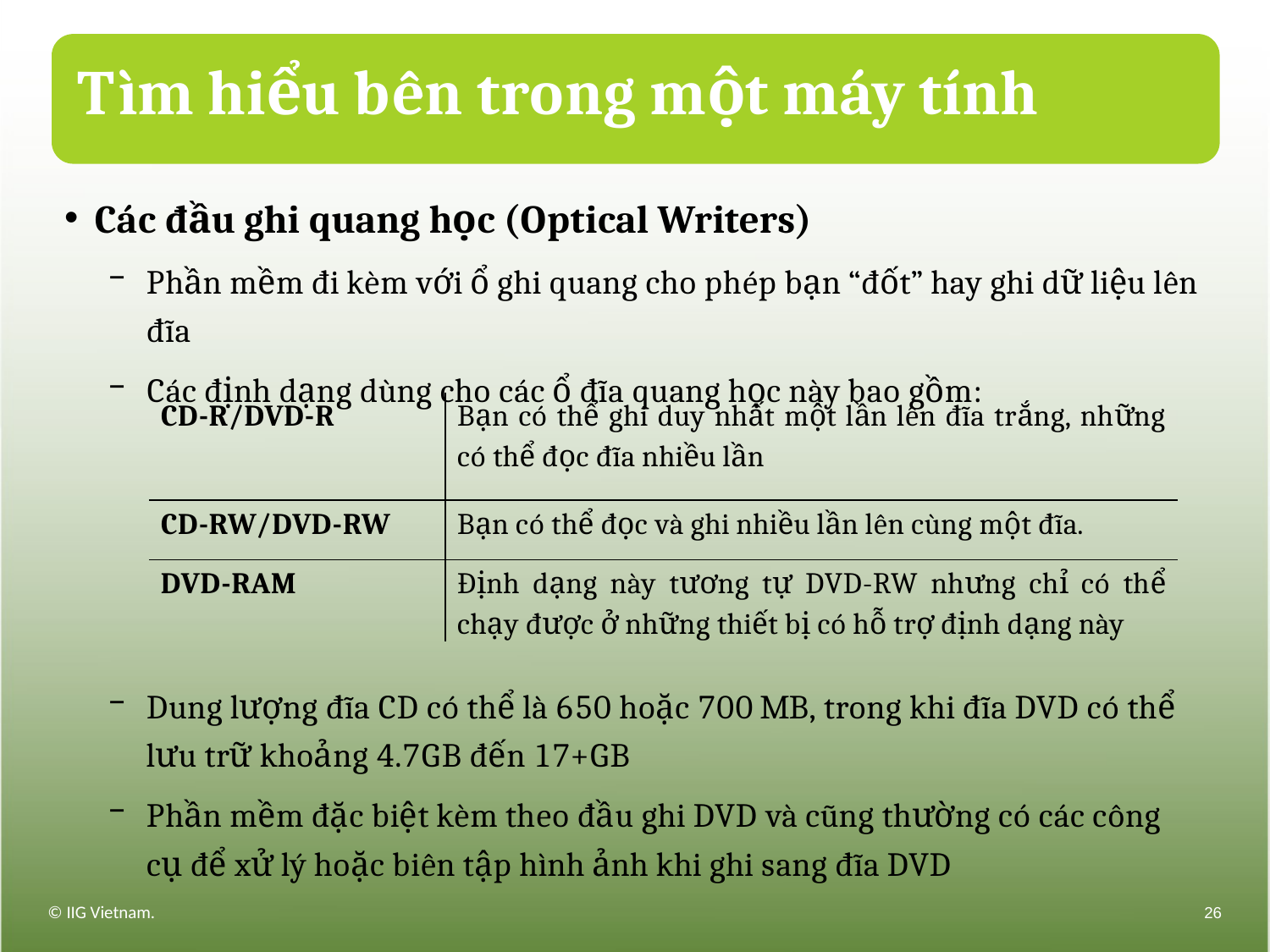

# Tìm hiểu bên trong một máy tính
Các đầu ghi quang học (Optical Writers)
Phần mềm đi kèm với ổ ghi quang cho phép bạn “đốt” hay ghi dữ liệu lên đĩa
Các định dạng dùng cho các ổ đĩa quang học này bao gồm:

Dung lượng đĩa CD có thể là 650 hoặc 700 MB, trong khi đĩa DVD có thể lưu trữ khoảng 4.7GB đến 17+GB
Phần mềm đặc biệt kèm theo đầu ghi DVD và cũng thường có các công cụ để xử lý hoặc biên tập hình ảnh khi ghi sang đĩa DVD
| CD-R/DVD-R | Bạn có thể ghi duy nhất một lần lên đĩa trắng, những có thể đọc đĩa nhiều lần |
| --- | --- |
| CD-RW/DVD-RW | Bạn có thể đọc và ghi nhiều lần lên cùng một đĩa. |
| DVD-RAM | Định dạng này tương tự DVD-RW nhưng chỉ có thể chạy được ở những thiết bị có hỗ trợ định dạng này |
© IIG Vietnam.
26